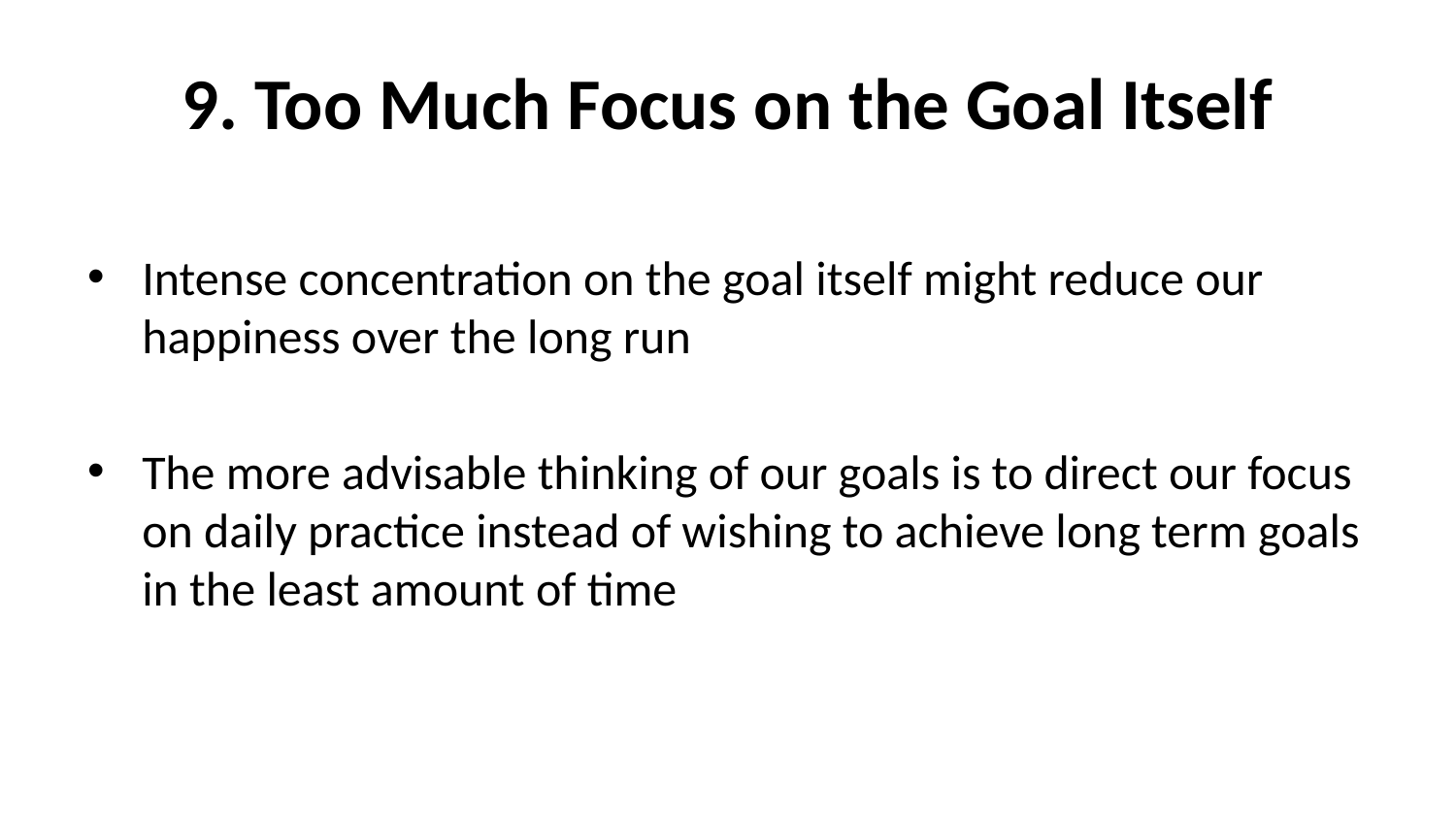

# 9. Too Much Focus on the Goal Itself
Intense concentration on the goal itself might reduce our happiness over the long run

The more advisable thinking of our goals is to direct our focus on daily practice instead of wishing to achieve long term goals in the least amount of time